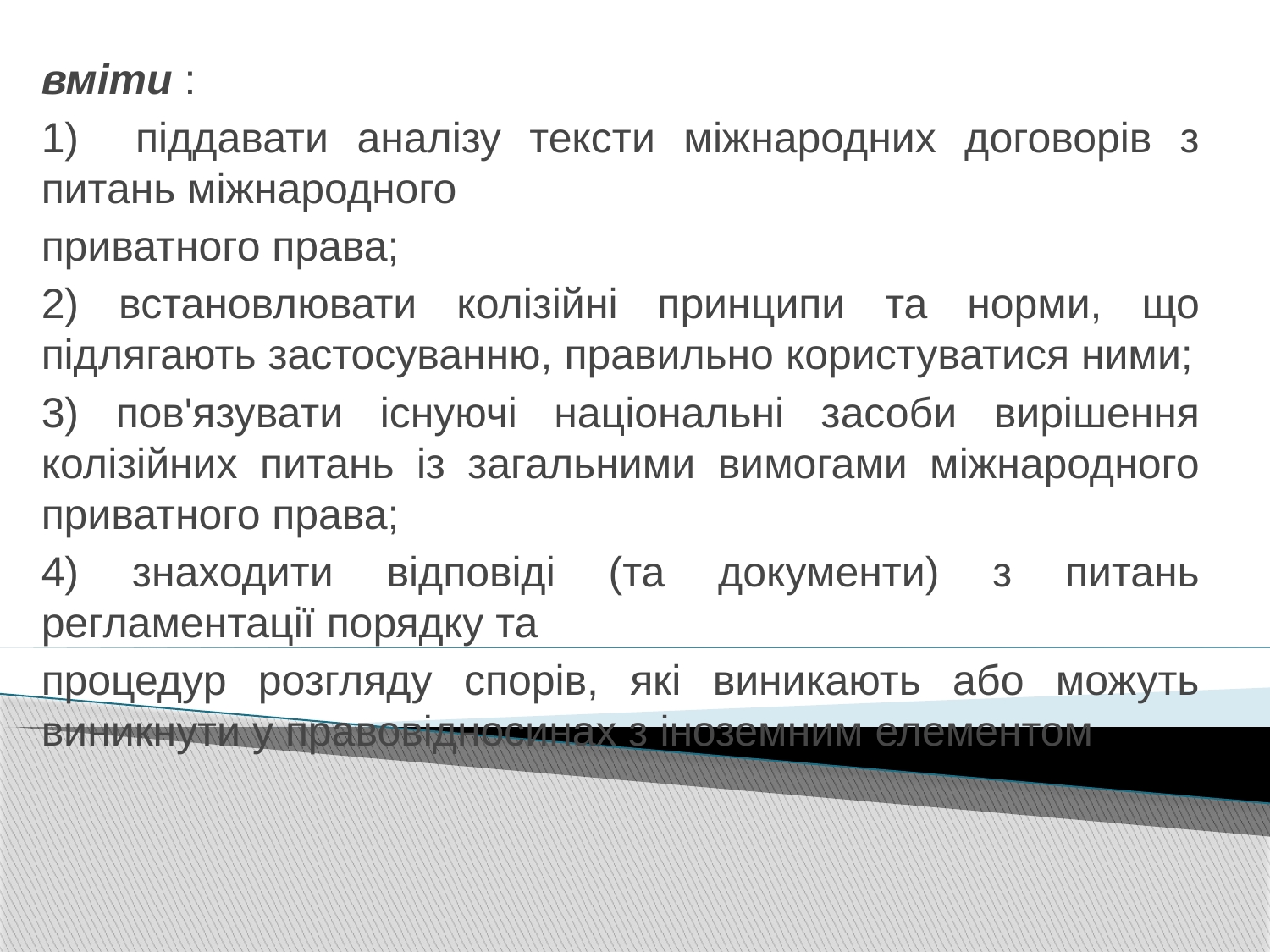

вміти :
1)  піддавати аналізу тексти міжнародних договорів з питань міжнародного
приватного права;
2) встановлювати колізійні принципи та норми, що підлягають застосуванню, правильно користуватися ними;
3) пов'язувати існуючі національні засоби вирішення колізійних питань із загальними вимогами міжнародного приватного права;
4) знаходити відповіді (та документи) з питань регламентації порядку та
процедур розгляду спорів, які виникають або можуть виникнути у правовідносинах з іноземним елементом